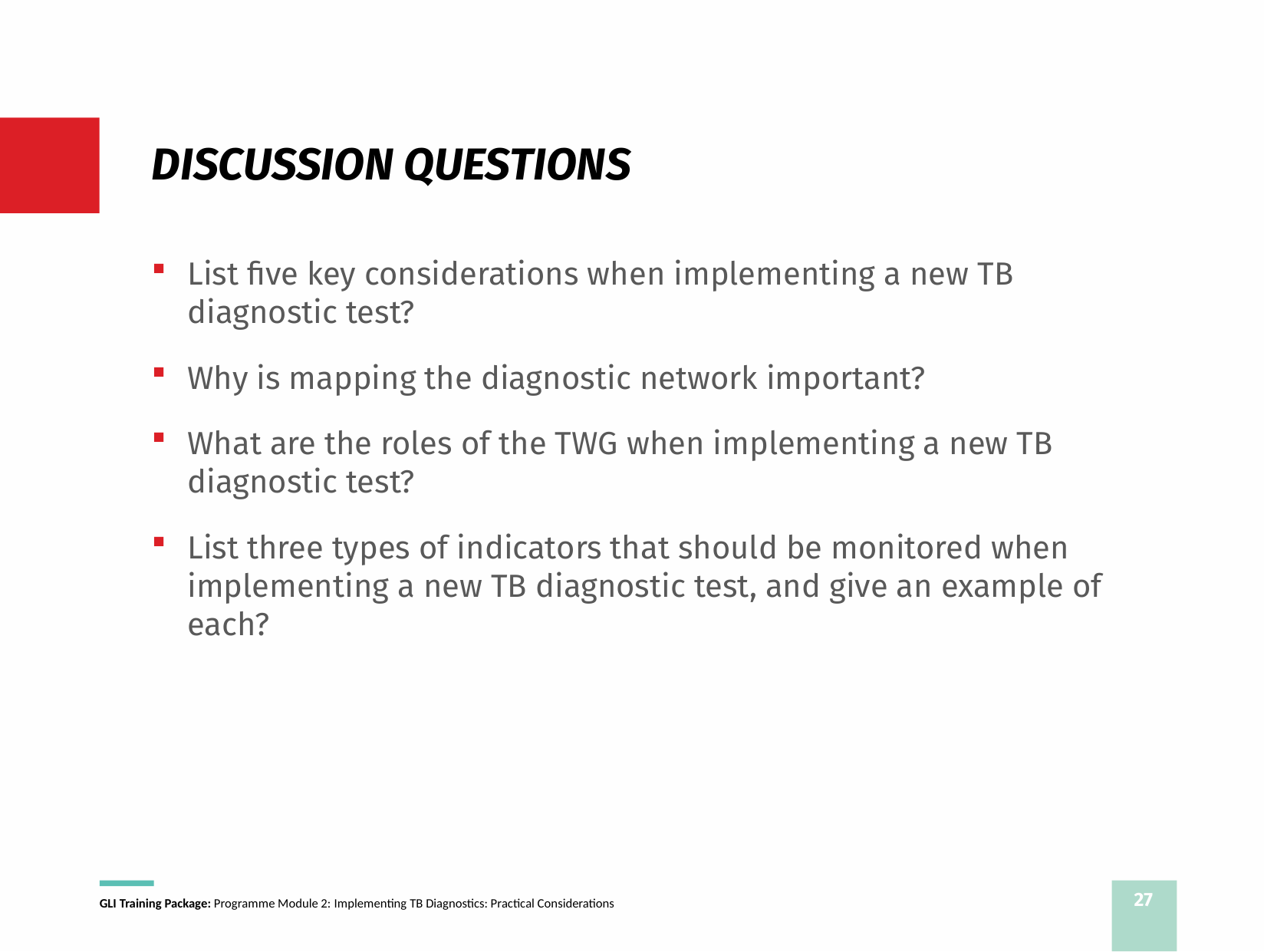

# DISCUSSION QUESTIONS
List five key considerations when implementing a new TB diagnostic test?
Why is mapping the diagnostic network important?
What are the roles of the TWG when implementing a new TB diagnostic test?
List three types of indicators that should be monitored when implementing a new TB diagnostic test, and give an example of each?